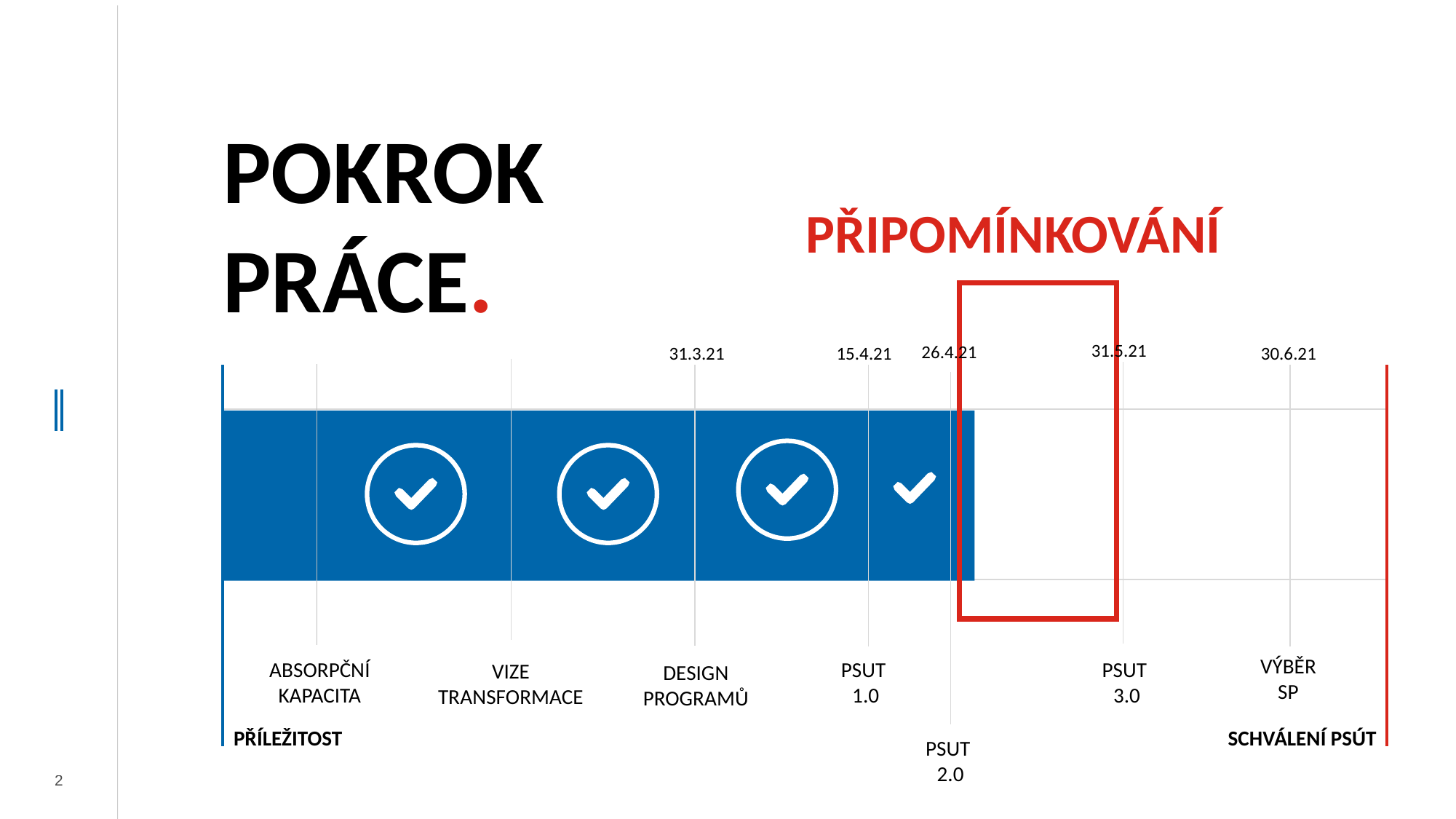

# POKROK PRÁCE.
PŘIPOMÍNKOVÁNÍ

31.5.21
26.4.21
30.6.21
31.3.21
15.4.21

VÝBĚR SP
ABSORPČNÍ KAPACITA
PSUT
1.0
PSUT
3.0
VIZE TRANSFORMACE
DESIGN
PROGRAMŮ
PŘÍLEŽITOST
SCHVÁLENÍ PSÚT
PSUT
2.0
2